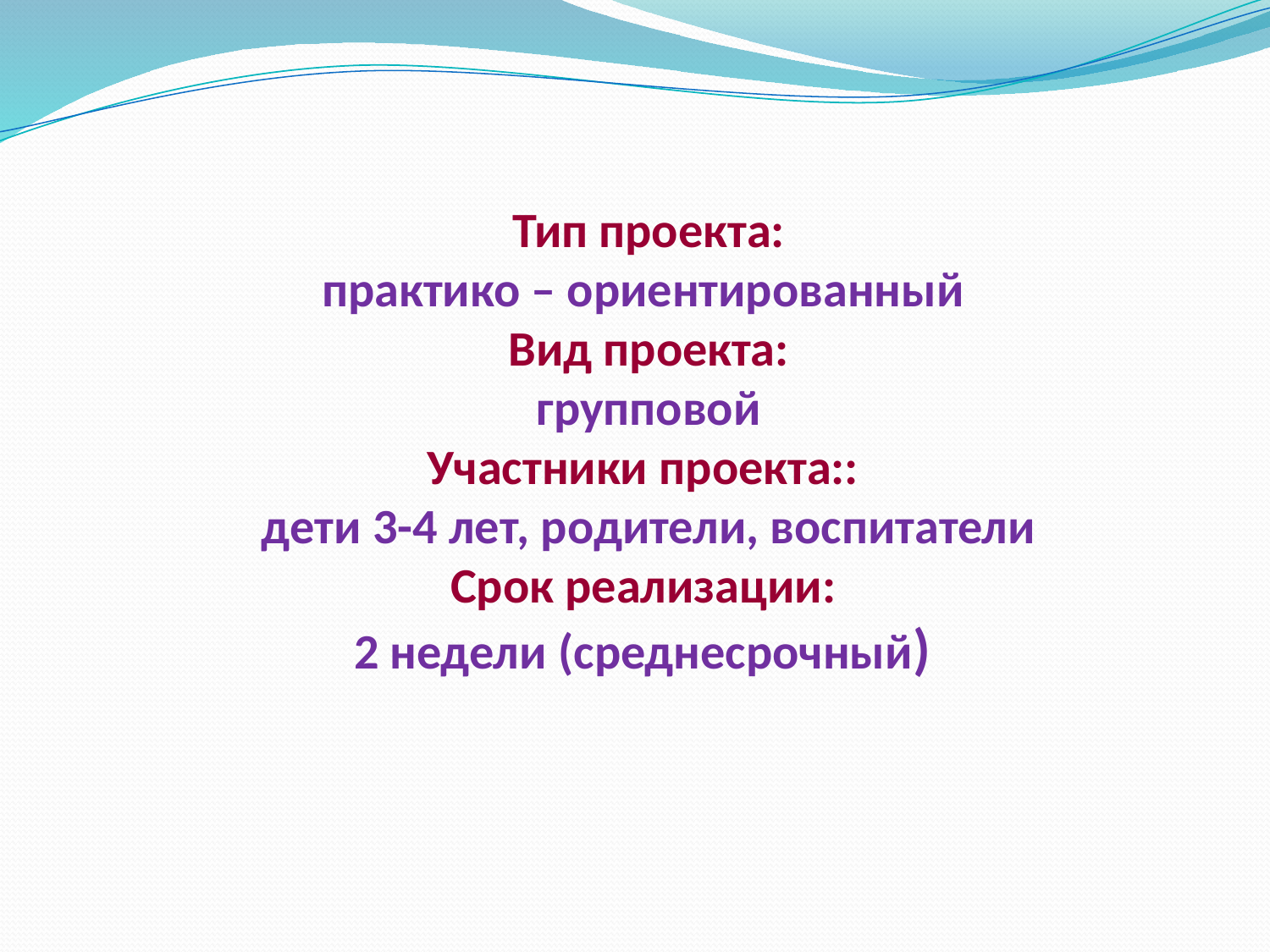

# Тип проекта: практико – ориентированный Вид проекта: групповой Участники проекта:: дети 3-4 лет, родители, воспитатели Срок реализации: 2 недели (среднесрочный)